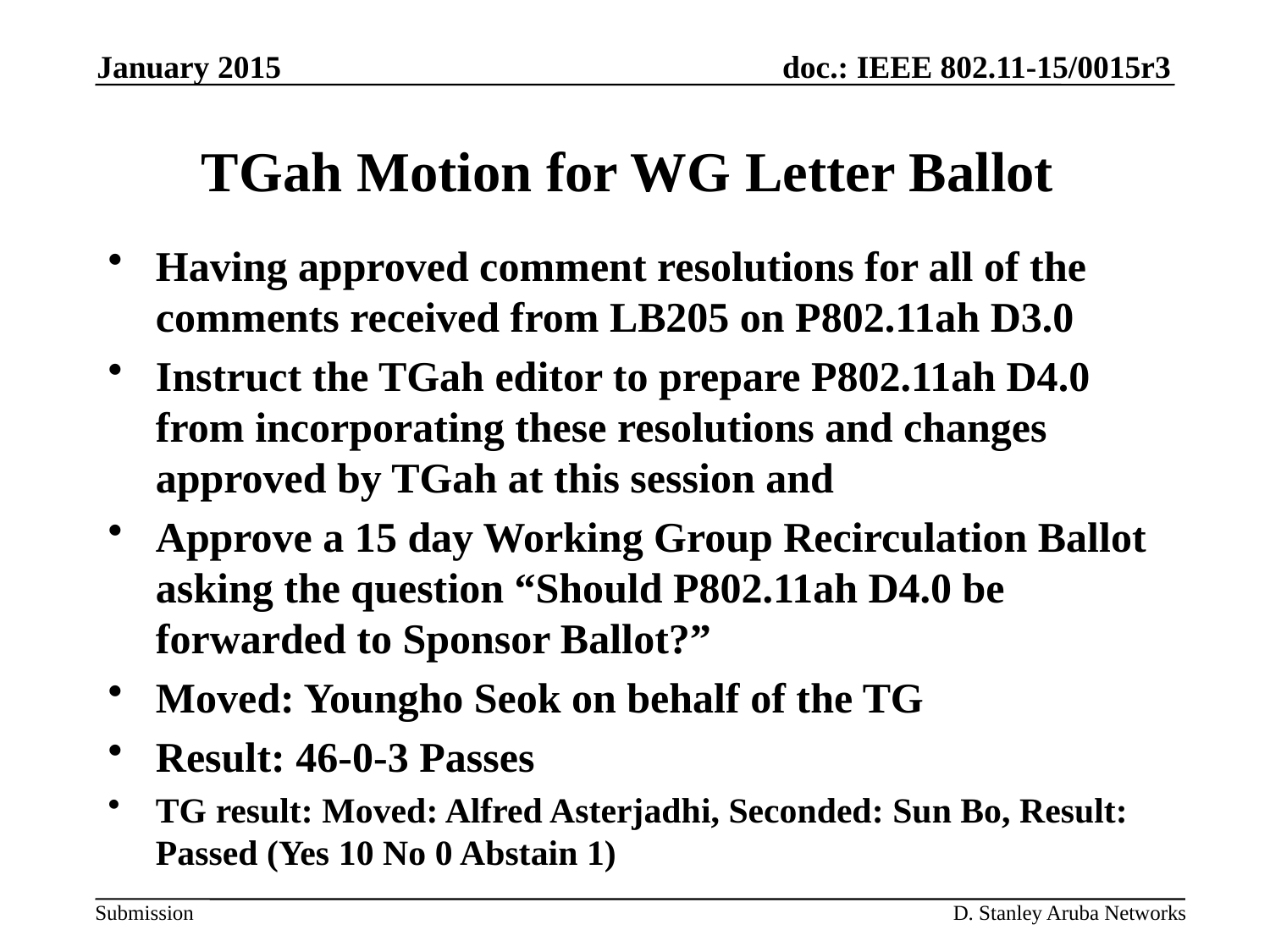

January 2015
# TGah Motion for WG Letter Ballot
Having approved comment resolutions for all of the comments received from LB205 on P802.11ah D3.0
Instruct the TGah editor to prepare P802.11ah D4.0 from incorporating these resolutions and changes approved by TGah at this session and
Approve a 15 day Working Group Recirculation Ballot asking the question “Should P802.11ah D4.0 be forwarded to Sponsor Ballot?”
Moved: Youngho Seok on behalf of the TG
Result: 46-0-3 Passes
TG result: Moved: Alfred Asterjadhi, Seconded: Sun Bo, Result: Passed (Yes 10 No 0 Abstain 1)
D. Stanley Aruba Networks